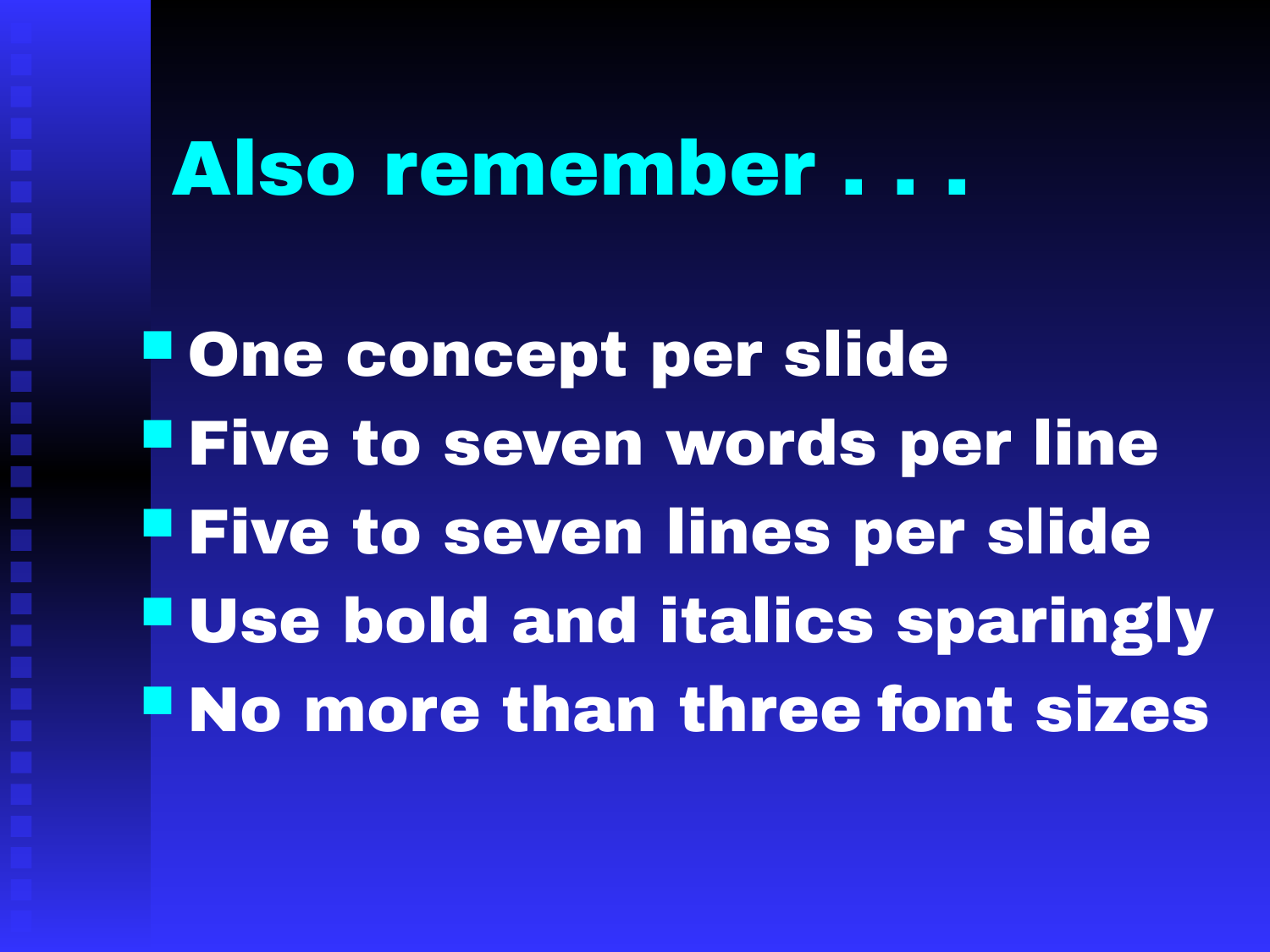

# Also remember . . .
One concept per slide
Five to seven words per line
Five to seven lines per slide
Use bold and italics sparingly
No more than three font sizes